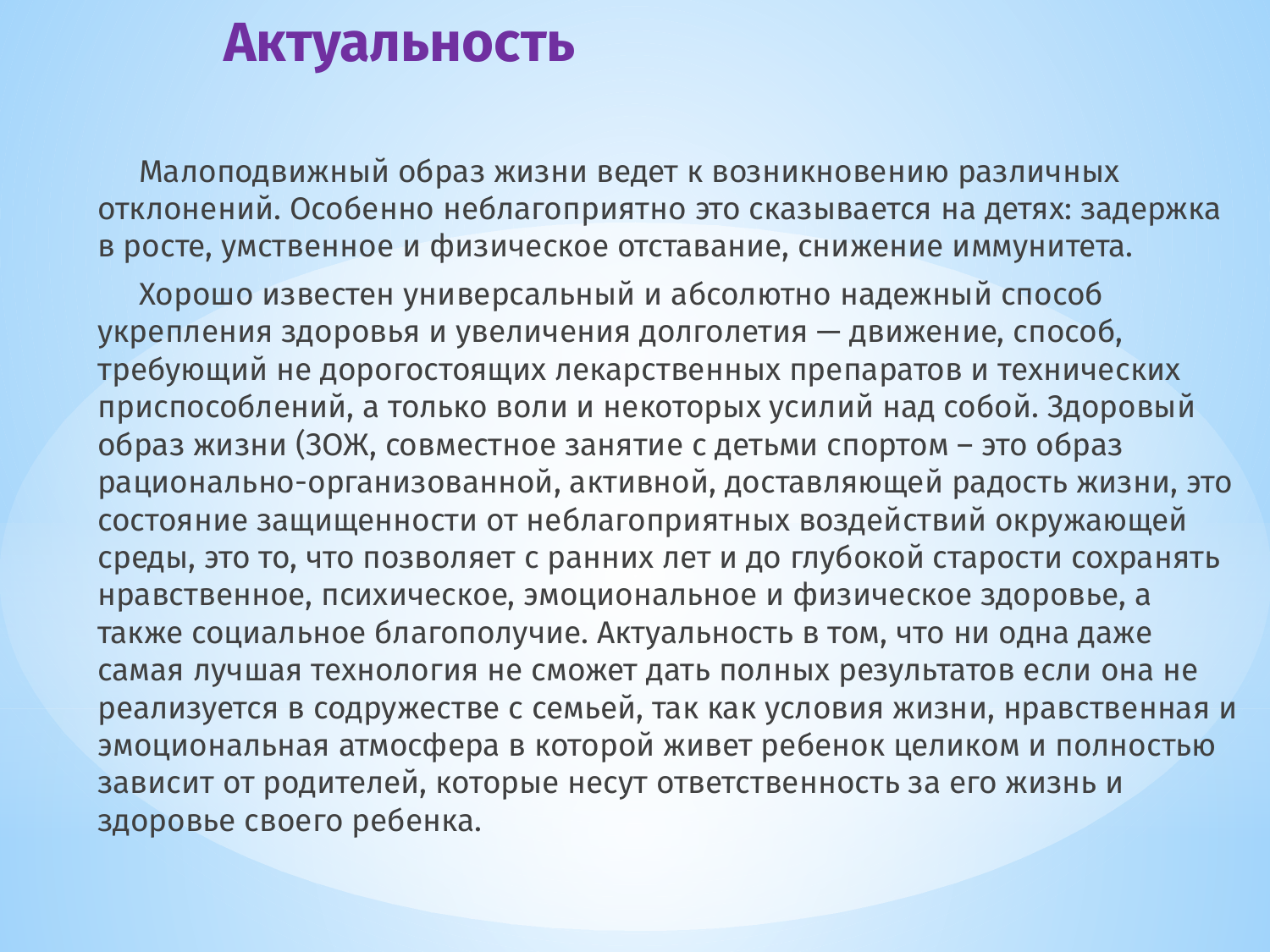

# Актуальность

     Малоподвижный образ жизни ведет к возникновению различных отклонений. Особенно неблагоприятно это сказывается на детях: задержка в росте, умственное и физическое отставание, снижение иммунитета.
     Хорошо известен универсальный и абсолютно надежный способ укрепления здоровья и увеличения долголетия — движение, способ, требующий не дорогостоящих лекарственных препаратов и технических приспособлений, а только воли и некоторых усилий над собой. Здоровый образ жизни (ЗОЖ, совместное занятие с детьми спортом – это образ рационально-организованной, активной, доставляющей радость жизни, это состояние защищенности от неблагоприятных воздействий окружающей среды, это то, что позволяет с ранних лет и до глубокой старости сохранять нравственное, психическое, эмоциональное и физическое здоровье, а также социальное благополучие. Актуальность в том, что ни одна даже самая лучшая технология не сможет дать полных результатов если она не реализуется в содружестве с семьей, так как условия жизни, нравственная и эмоциональная атмосфера в которой живет ребенок целиком и полностью зависит от родителей, которые несут ответственность за его жизнь и здоровье своего ребенка.